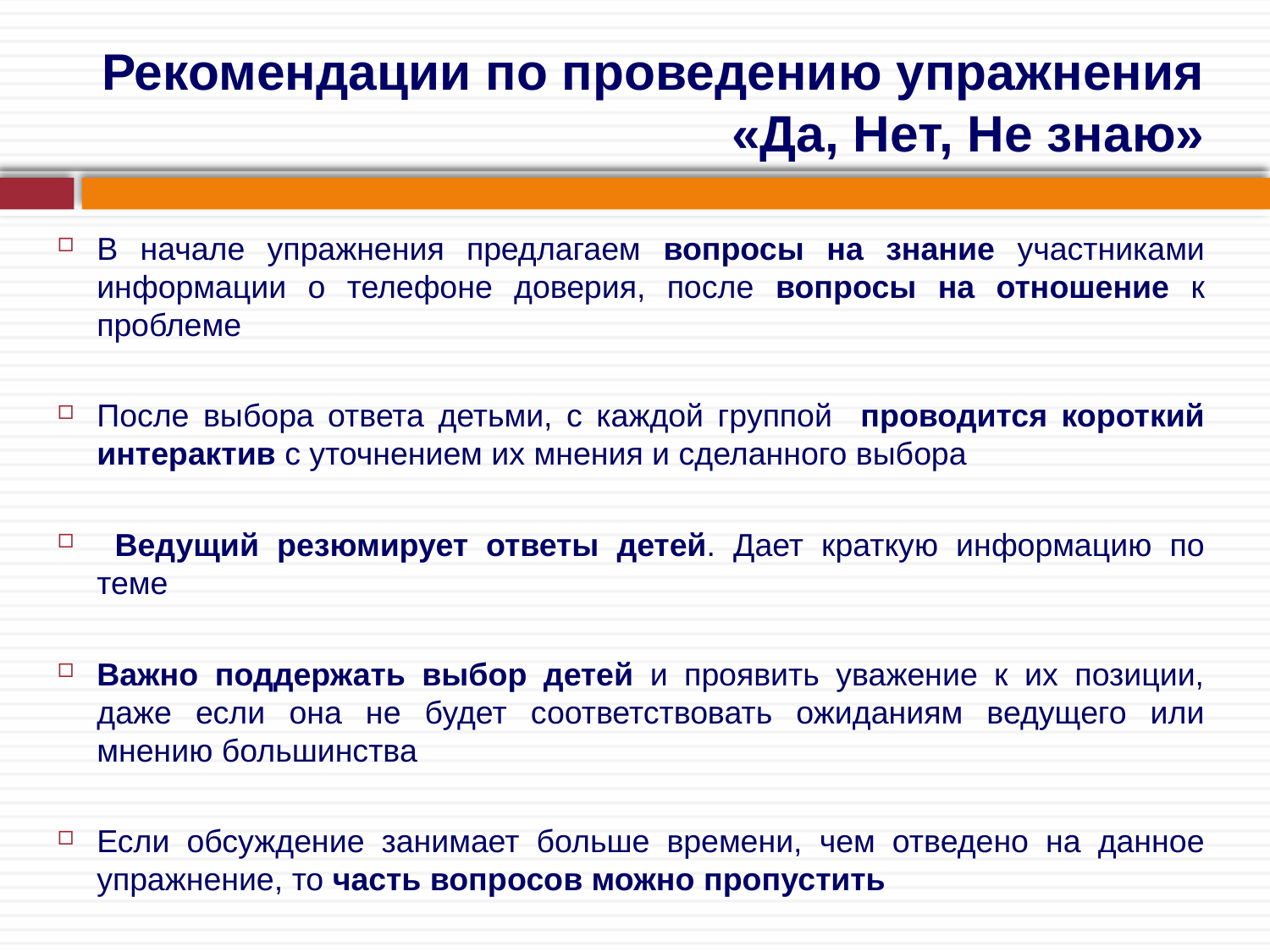

# Рекомендации по проведению упражнения «Да, Нет, Не знаю»
В начале упражнения предлагаем вопросы на знание участниками информации о телефоне доверия, после вопросы на отношение к проблеме

После выбора ответа детьми, с каждой группой  проводится короткий интерактив с уточнением их мнения и сделанного выбора

 Ведущий резюмирует ответы детей. Дает краткую информацию по теме

Важно поддержать выбор детей и проявить уважение к их позиции, даже если она не будет соответствовать ожиданиям ведущего или мнению большинства

Если обсуждение занимает больше времени, чем отведено на данное упражнение, то часть вопросов можно пропустить